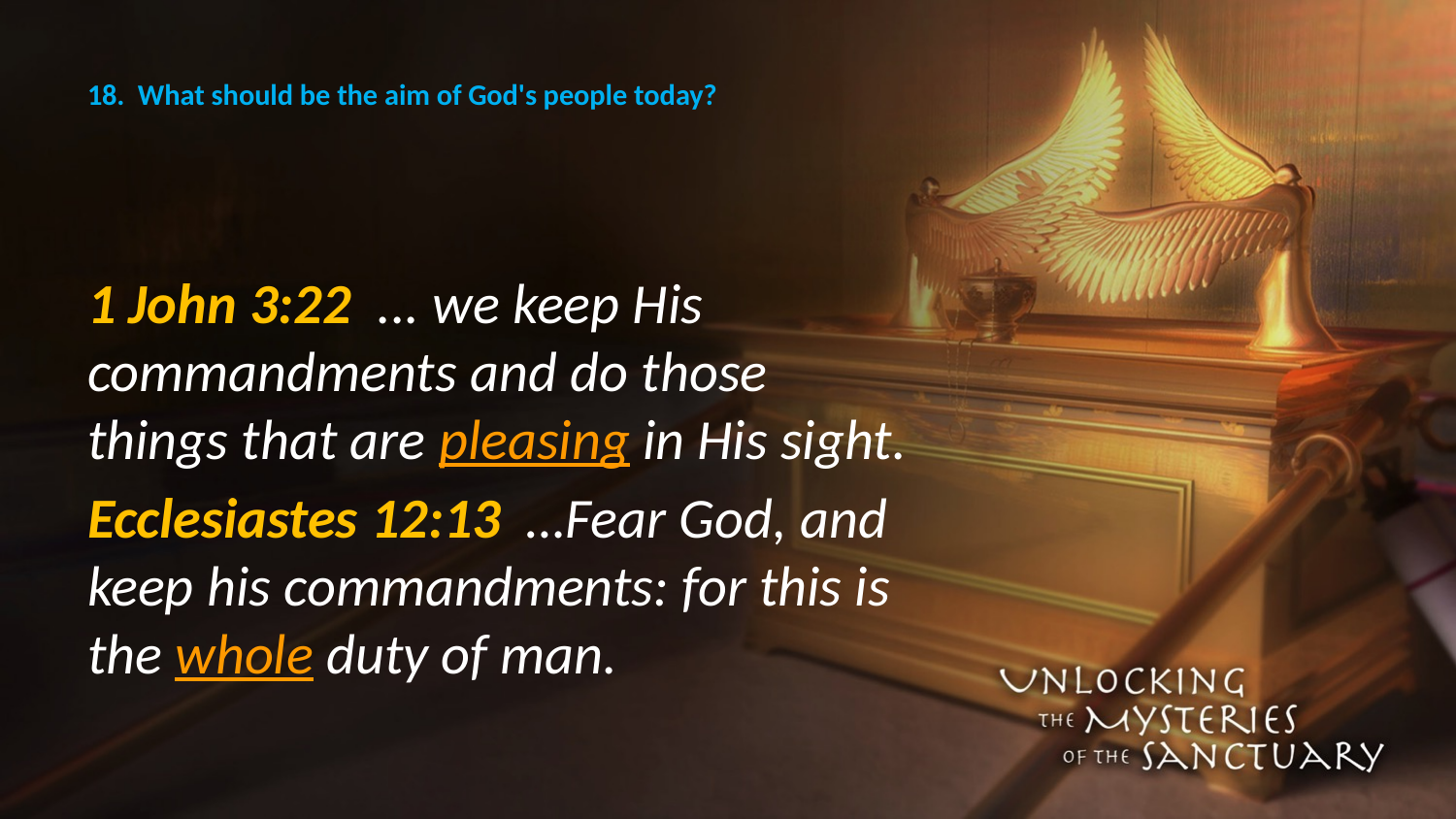

# 18.  What should be the aim of God's people today?

1 John 3:22  ... we keep His commandments and do those things that are pleasing in His sight.
Ecclesiastes 12:13  …Fear God, and keep his commandments: for this is the whole duty of man.